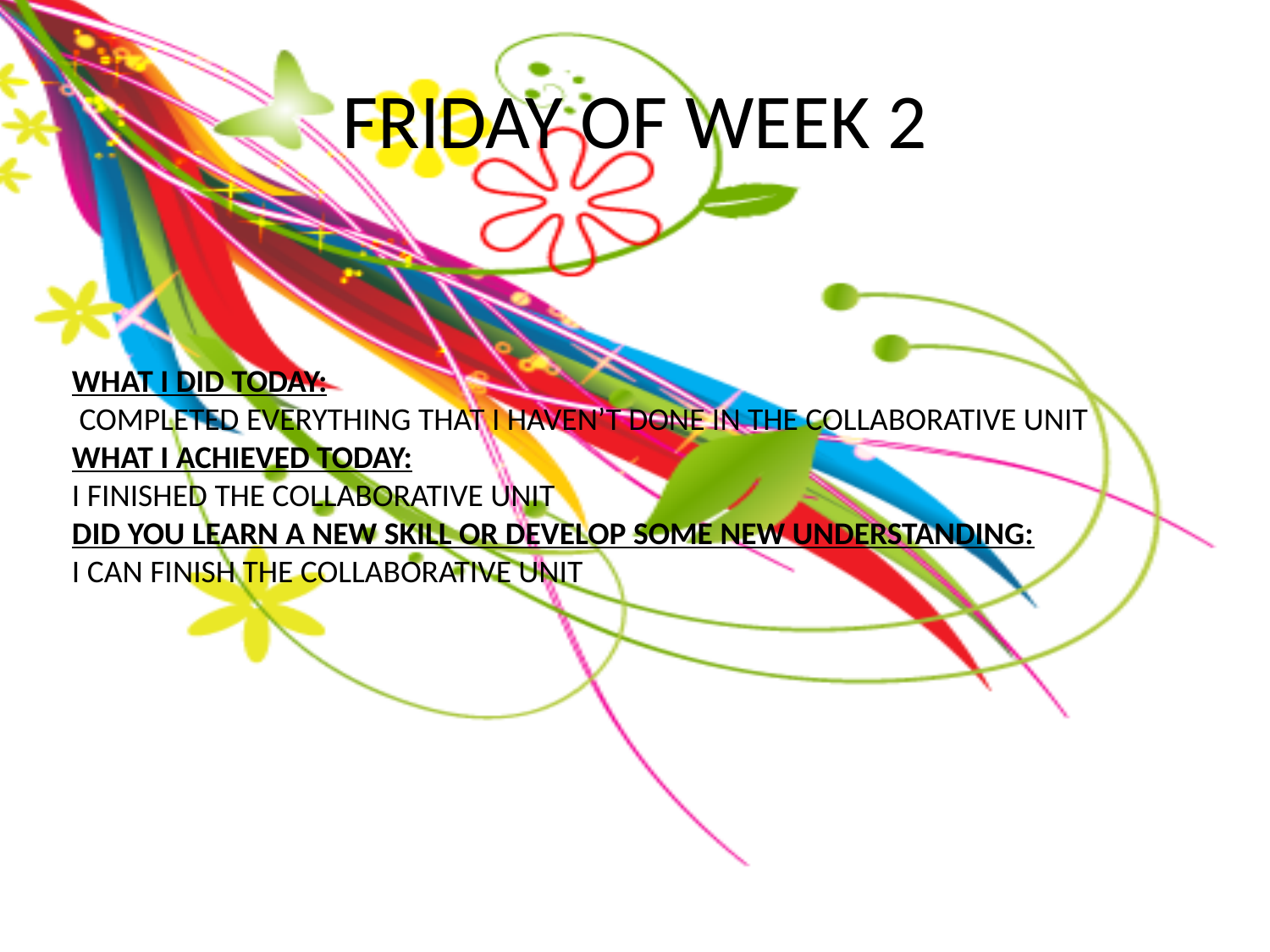

# FRIDAY OF WEEK 2
WHAT I DID TODAY:
 COMPLETED EVERYTHING THAT I HAVEN’T DONE IN THE COLLABORATIVE UNIT
WHAT I ACHIEVED TODAY:
I FINISHED THE COLLABORATIVE UNIT
DID YOU LEARN A NEW SKILL OR DEVELOP SOME NEW UNDERSTANDING:
I CAN FINISH THE COLLABORATIVE UNIT